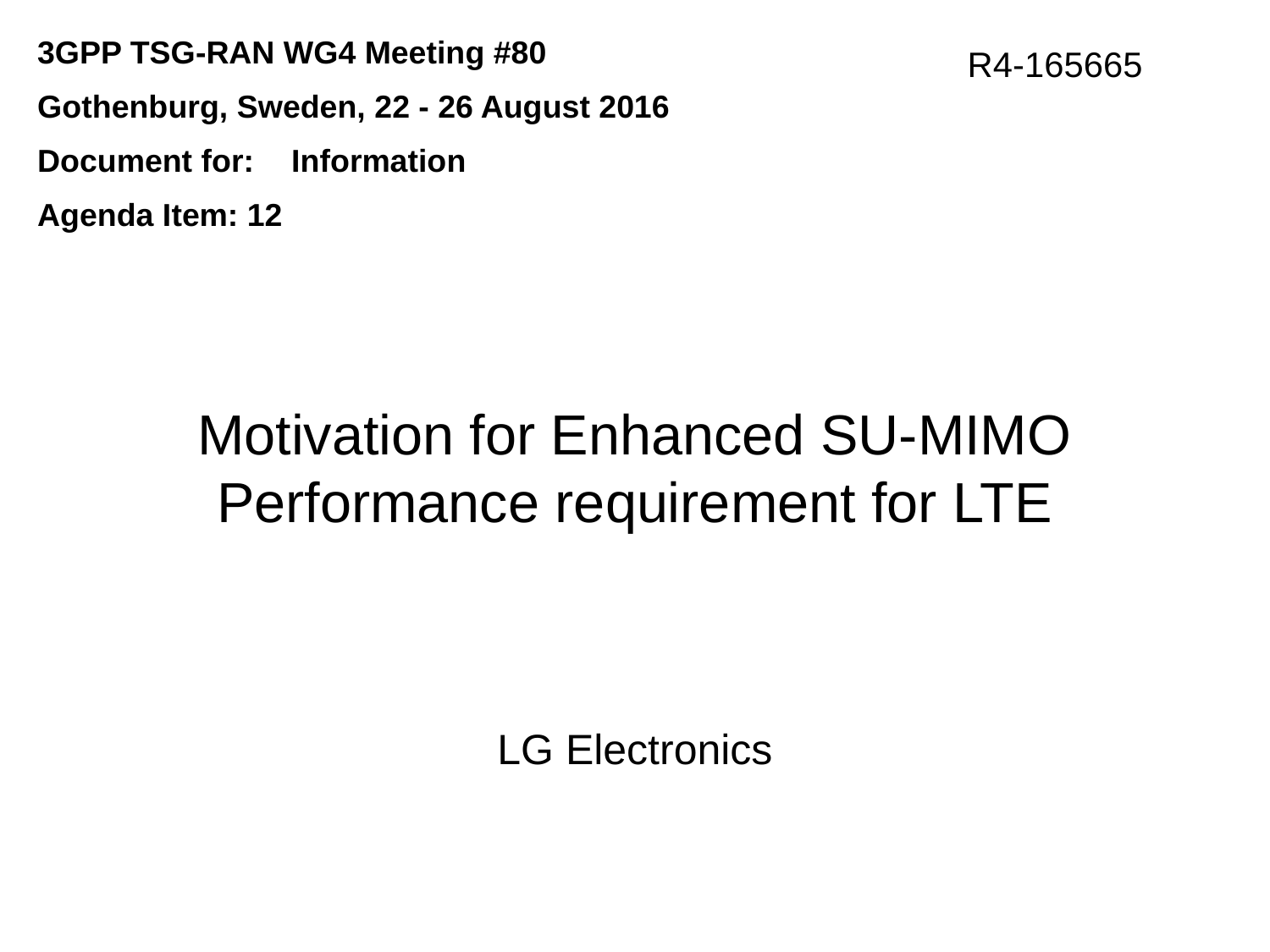

3GPP TSG-RAN WG4 Meeting #80
Gothenburg, Sweden, 22 - 26 August 2016
Document for:	Information
Agenda Item: 12
R4-165665
# Motivation for Enhanced SU-MIMO Performance requirement for LTE
LG Electronics